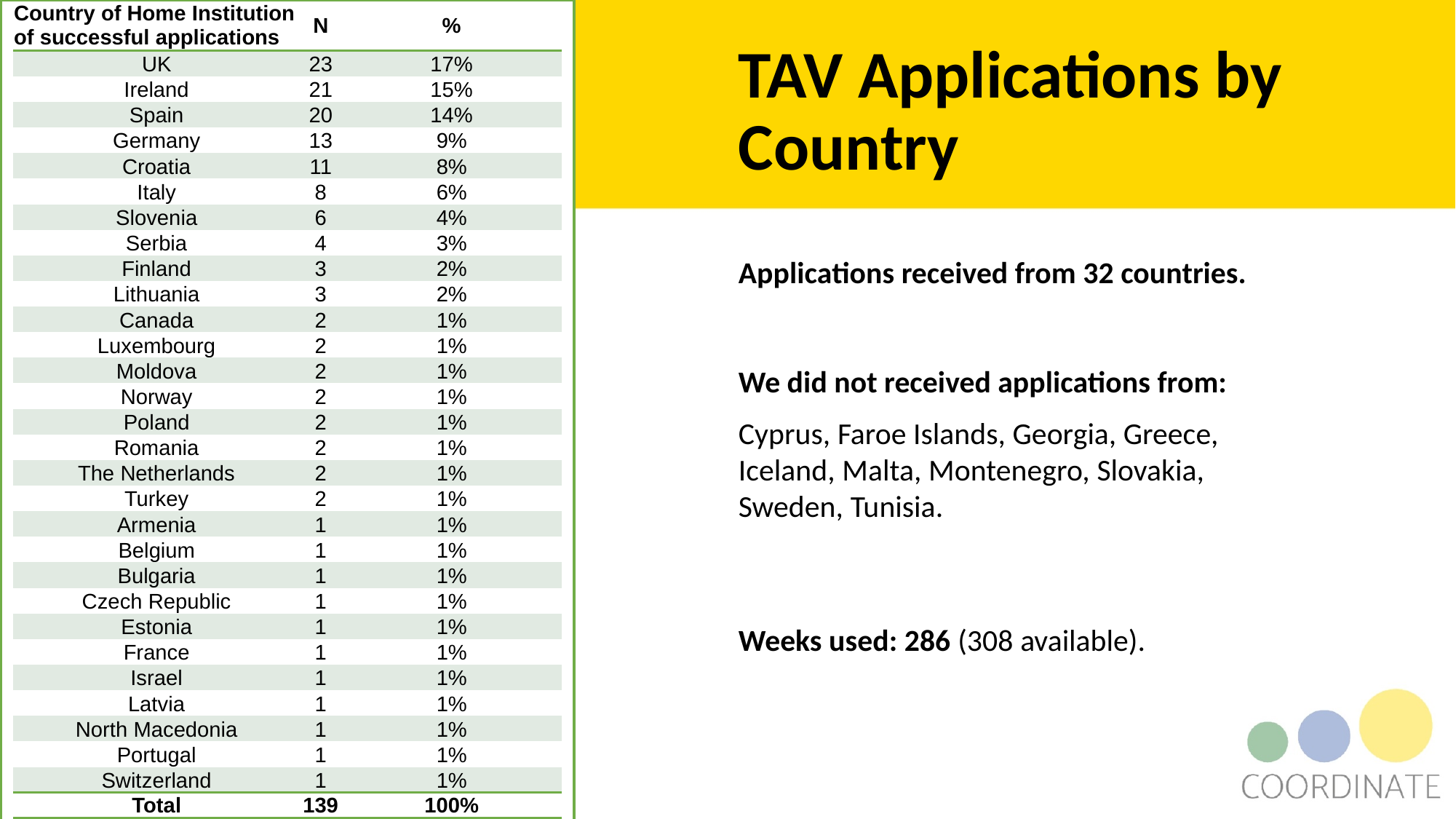

| Country of Home Institution of successful applications | N | % |
| --- | --- | --- |
| UK | 23 | 17% |
| Ireland | 21 | 15% |
| Spain | 20 | 14% |
| Germany | 13 | 9% |
| Croatia | 11 | 8% |
| Italy | 8 | 6% |
| Slovenia | 6 | 4% |
| Serbia | 4 | 3% |
| Finland | 3 | 2% |
| Lithuania | 3 | 2% |
| Canada | 2 | 1% |
| Luxembourg | 2 | 1% |
| Moldova | 2 | 1% |
| Norway | 2 | 1% |
| Poland | 2 | 1% |
| Romania | 2 | 1% |
| The Netherlands | 2 | 1% |
| Turkey | 2 | 1% |
| Armenia | 1 | 1% |
| Belgium | 1 | 1% |
| Bulgaria | 1 | 1% |
| Czech Republic | 1 | 1% |
| Estonia | 1 | 1% |
| France | 1 | 1% |
| Israel | 1 | 1% |
| Latvia | 1 | 1% |
| North Macedonia | 1 | 1% |
| Portugal | 1 | 1% |
| Switzerland | 1 | 1% |
| Total | 139 | 100% |
# TAV Applications by Country

Applications received from 32 countries.

We did not received applications from:
Cyprus, Faroe Islands, Georgia, Greece, Iceland, Malta, Montenegro, Slovakia, Sweden, Tunisia.

Weeks used: 286 (308 available).